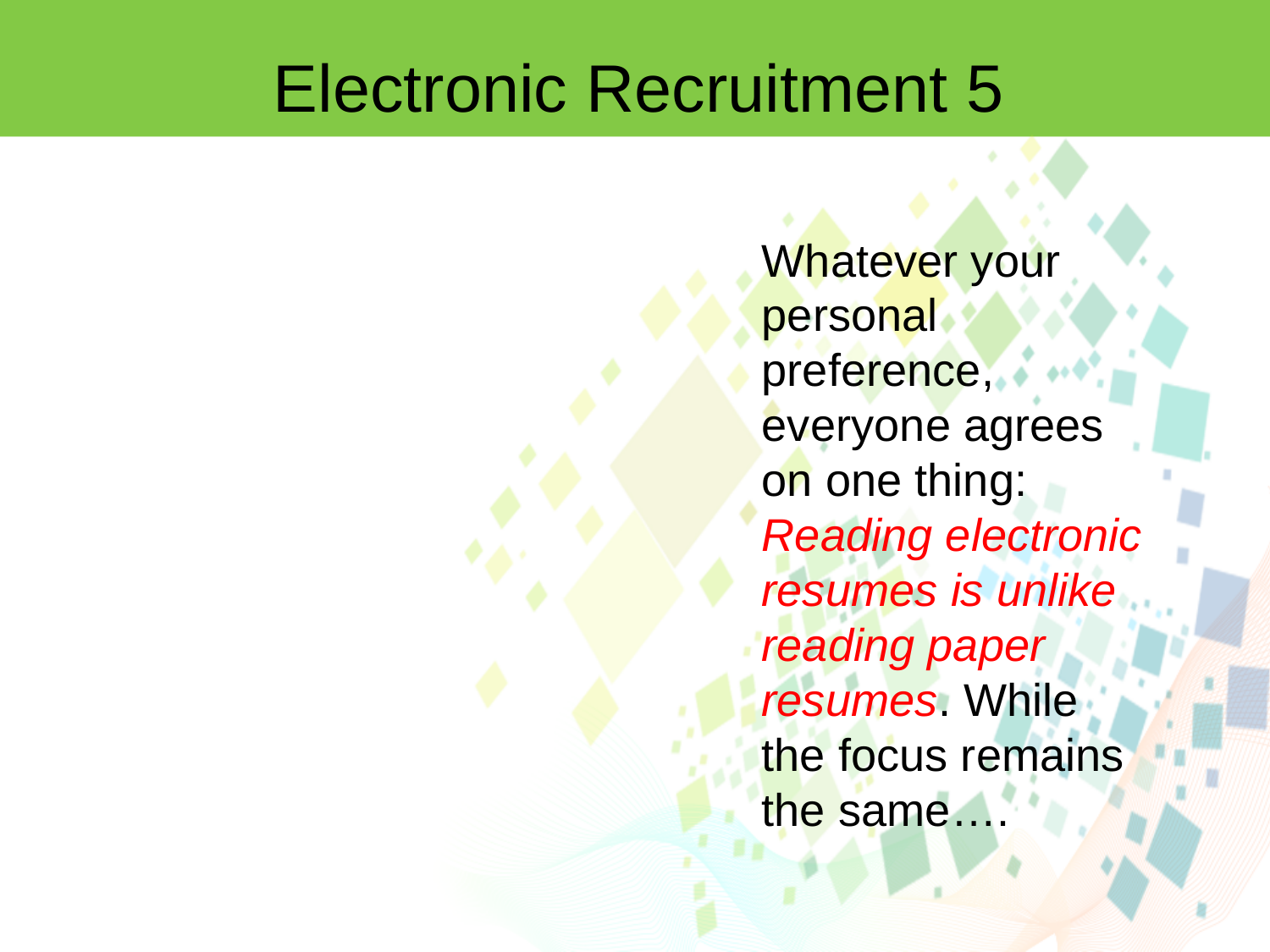

Electronic Recruitment 5
Whatever your personal preference, everyone agrees on one thing: Reading electronic
resumes is unlike reading paper resumes. While the focus remains the same….